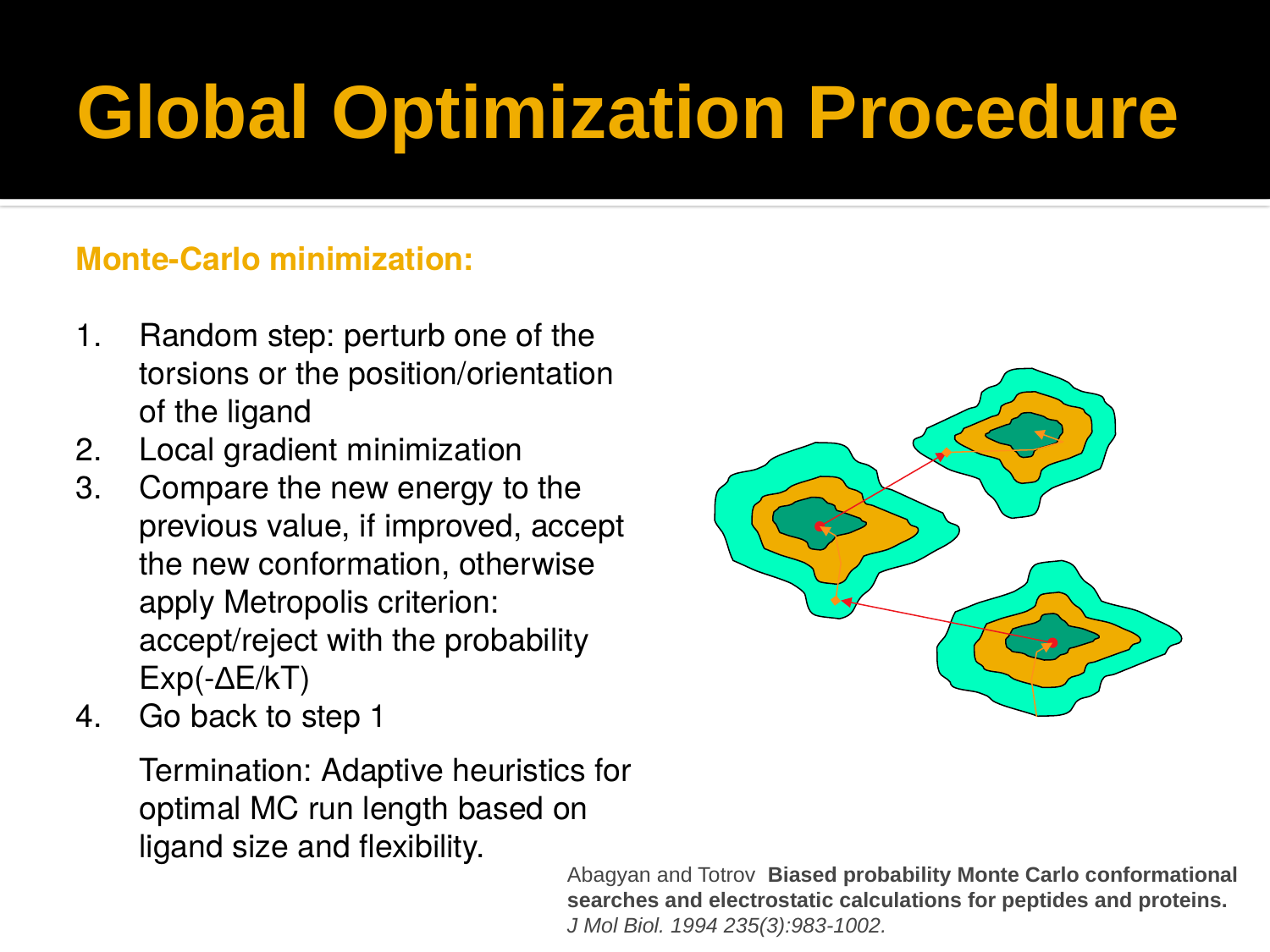

# Global Optimization Procedure
Monte-Carlo minimization:

Random step: perturb one of the torsions or the position/orientation of the ligand
Local gradient minimization
Compare the new energy to the previous value, if improved, accept the new conformation, otherwise apply Metropolis criterion: accept/reject with the probability Exp(-∆E/kT)
Go back to step 1
	Termination: Adaptive heuristics for optimal MC run length based on ligand size and flexibility.

Abagyan and Totrov  Biased probability Monte Carlo conformational searches and electrostatic calculations for peptides and proteins. J Mol Biol. 1994 235(3):983-1002.